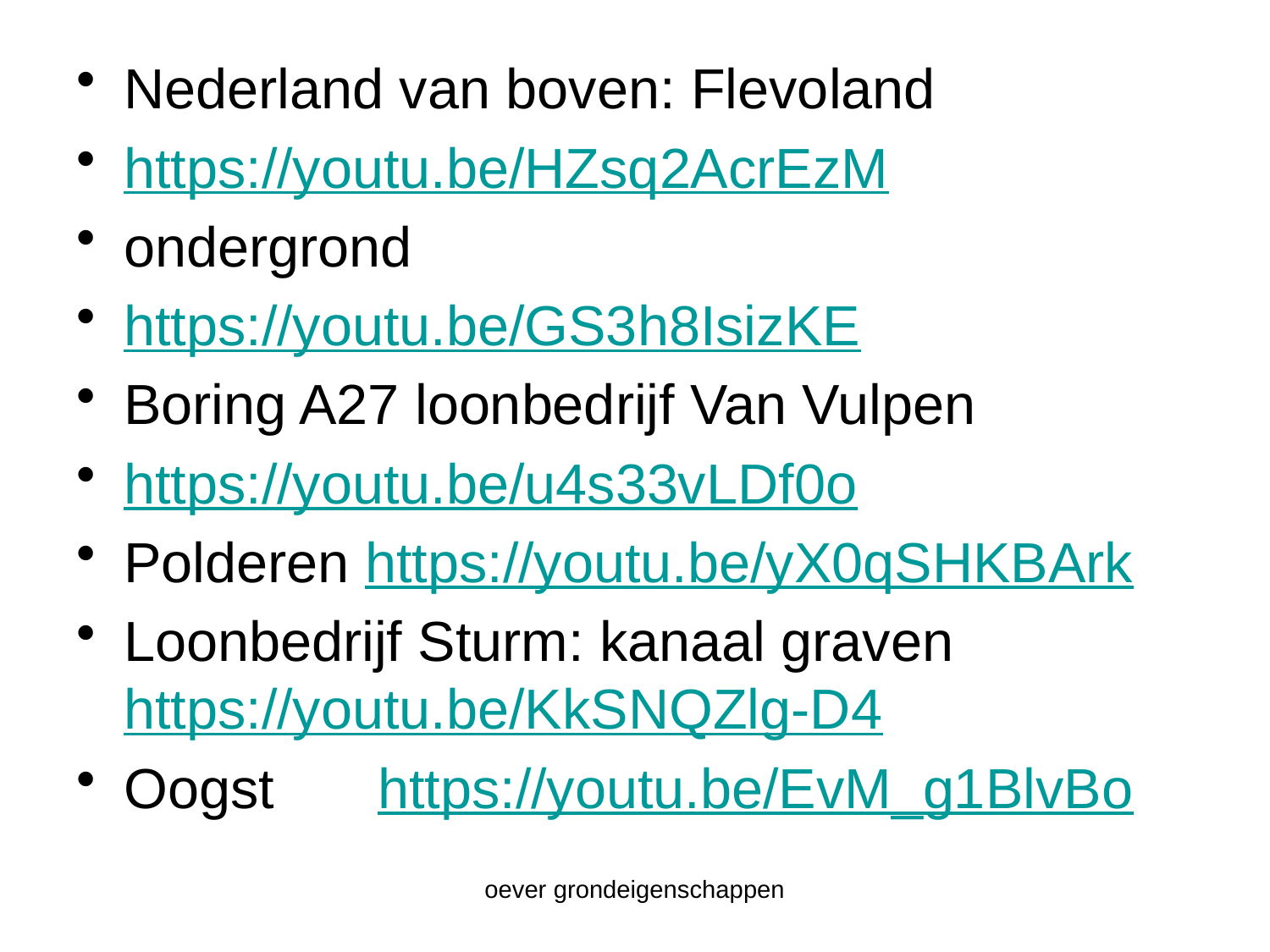

Nederland van boven: Flevoland
https://youtu.be/HZsq2AcrEzM
ondergrond
https://youtu.be/GS3h8IsizKE
Boring A27 loonbedrijf Van Vulpen
https://youtu.be/u4s33vLDf0o
Polderen https://youtu.be/yX0qSHKBArk
Loonbedrijf Sturm: kanaal graven https://youtu.be/KkSNQZlg-D4
Oogst	https://youtu.be/EvM_g1BlvBo

oever grondeigenschappen